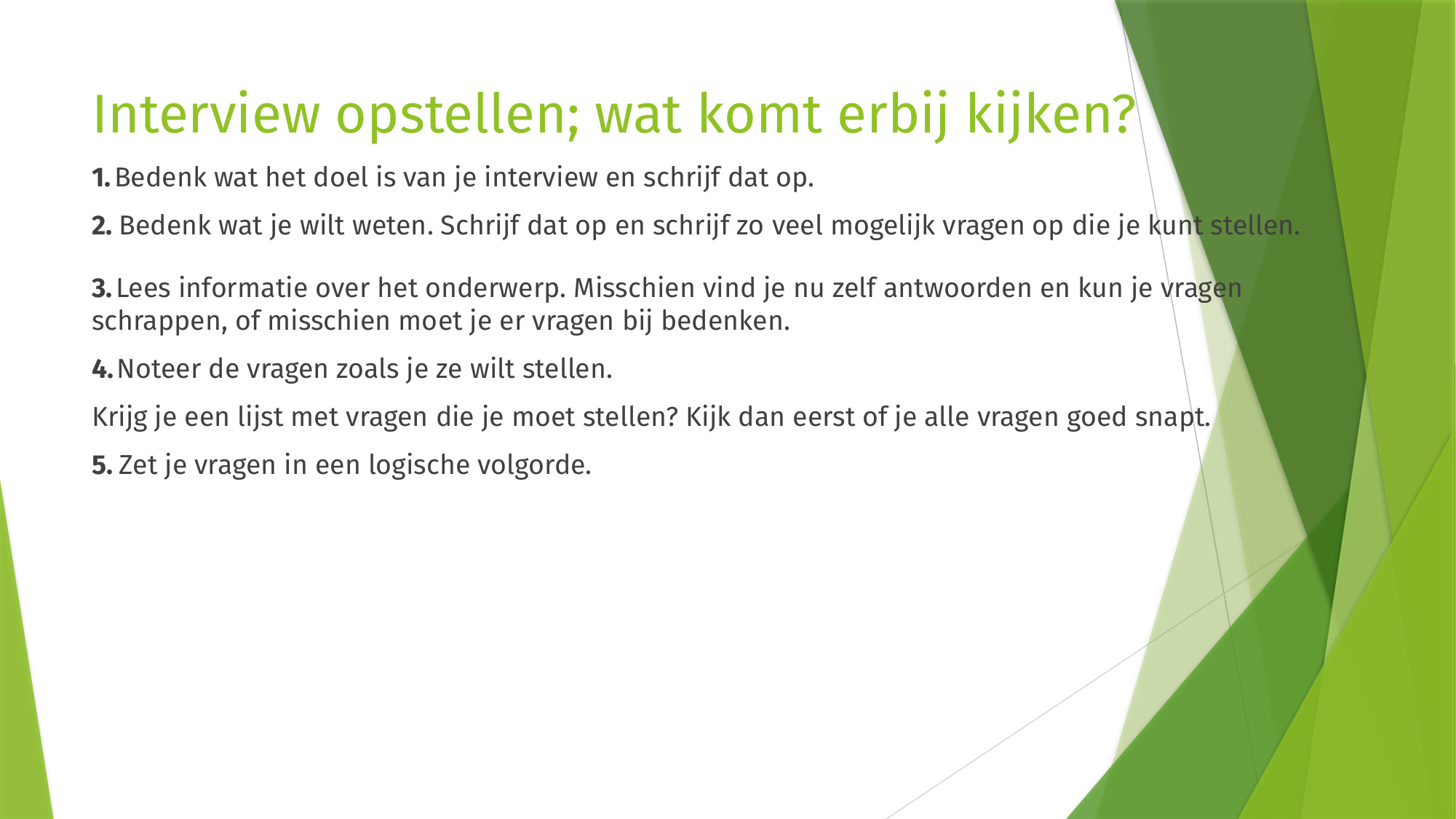

# Interview opstellen; wat komt erbij kijken?

1. Bedenk wat het doel is van je interview en schrijf dat op.
2. Bedenk wat je wilt weten. Schrijf dat op en schrijf zo veel mogelijk vragen op die je kunt stellen.
3. Lees informatie over het onderwerp. Misschien vind je nu zelf antwoorden en kun je vragen schrappen, of misschien moet je er vragen bij bedenken.
4. Noteer de vragen zoals je ze wilt stellen.
Krijg je een lijst met vragen die je moet stellen? Kijk dan eerst of je alle vragen goed snapt.
5. Zet je vragen in een logische volgorde.